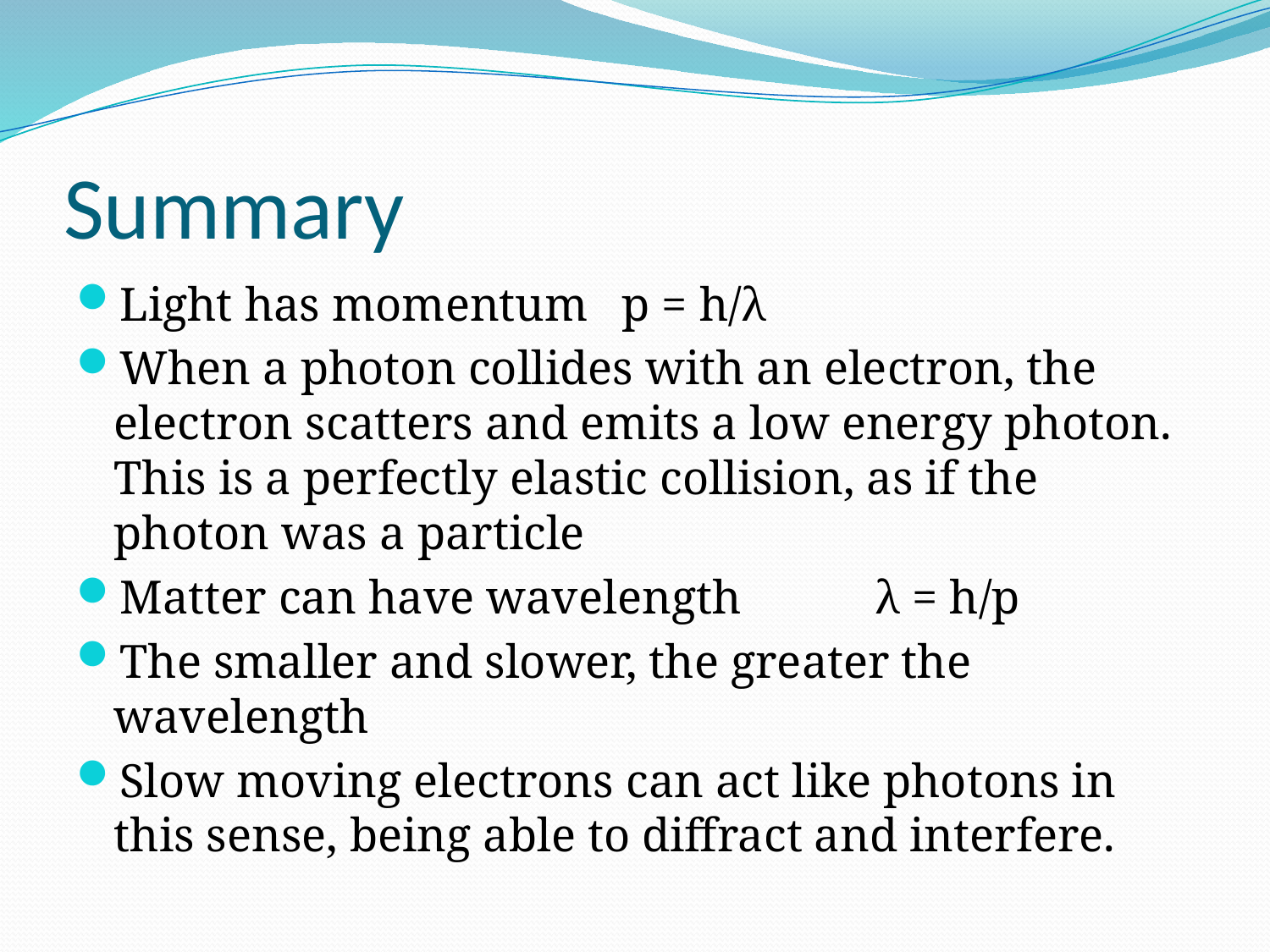

# Summary
Light has momentum 	p = h/λ
When a photon collides with an electron, the electron scatters and emits a low energy photon.  This is a perfectly elastic collision, as if the photon was a particle
Matter can have wavelength 	λ = h/p
The smaller and slower, the greater the wavelength
Slow moving electrons can act like photons in this sense, being able to diffract and interfere.